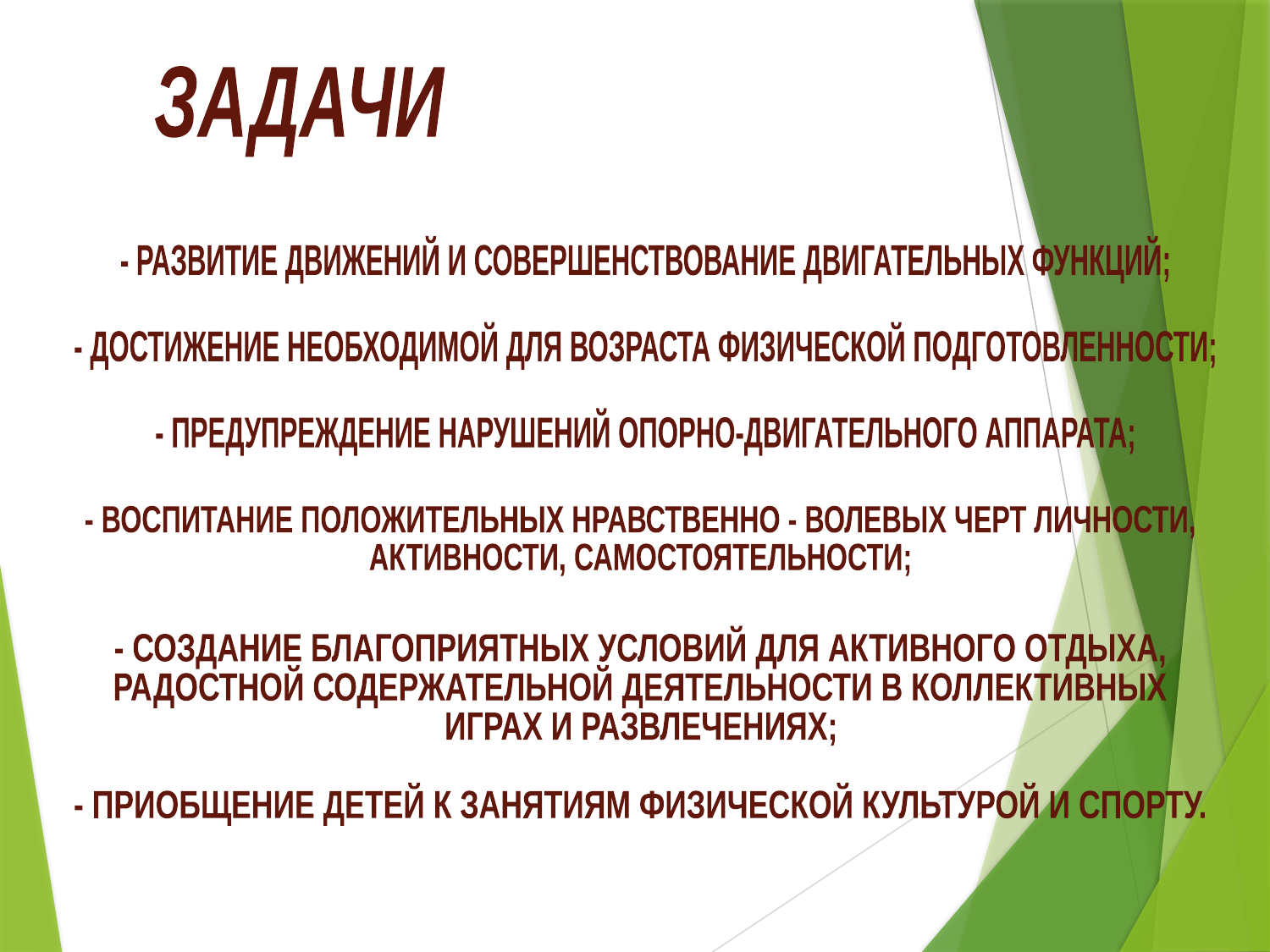

ЗАДАЧИ
- РАЗВИТИЕ ДВИЖЕНИЙ И СОВЕРШЕНСТВОВАНИЕ ДВИГАТЕЛЬНЫХ ФУНКЦИЙ;

- ДОСТИЖЕНИЕ НЕОБХОДИМОЙ ДЛЯ ВОЗРАСТА ФИЗИЧЕСКОЙ ПОДГОТОВЛЕННОСТИ;

- ПРЕДУПРЕЖДЕНИЕ НАРУШЕНИЙ ОПОРНО-ДВИГАТЕЛЬНОГО АППАРАТА;
- ВОСПИТАНИЕ ПОЛОЖИТЕЛЬНЫХ НРАВСТВЕННО - ВОЛЕВЫХ ЧЕРТ ЛИЧНОСТИ,
АКТИВНОСТИ, САМОСТОЯТЕЛЬНОСТИ;
- СОЗДАНИЕ БЛАГОПРИЯТНЫХ УСЛОВИЙ ДЛЯ АКТИВНОГО ОТДЫХА,
РАДОСТНОЙ СОДЕРЖАТЕЛЬНОЙ ДЕЯТЕЛЬНОСТИ В КОЛЛЕКТИВНЫХ
ИГРАХ И РАЗВЛЕЧЕНИЯХ;

- ПРИОБЩЕНИЕ ДЕТЕЙ К ЗАНЯТИЯМ ФИЗИЧЕСКОЙ КУЛЬТУРОЙ И СПОРТУ.